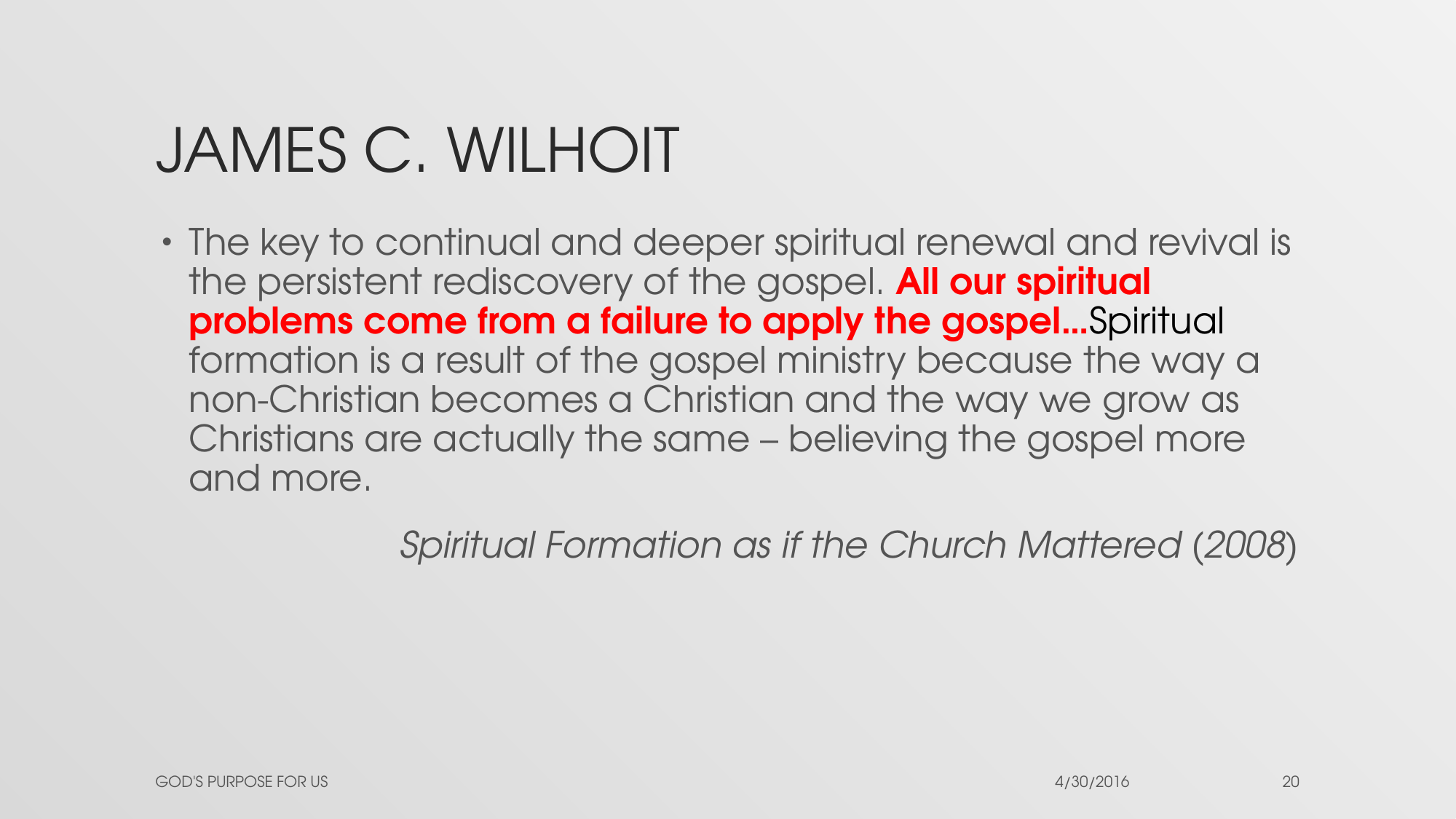

# James c. wilhoit
The key to continual and deeper spiritual renewal and revival is the persistent rediscovery of the gospel. All our spiritual problems come from a failure to apply the gospel…Spiritual formation is a result of the gospel ministry because the way a non-Christian becomes a Christian and the way we grow as Christians are actually the same – believing the gospel more and more.
Spiritual Formation as if the Church Mattered (2008)
God's Purpose for US
4/30/2016
20